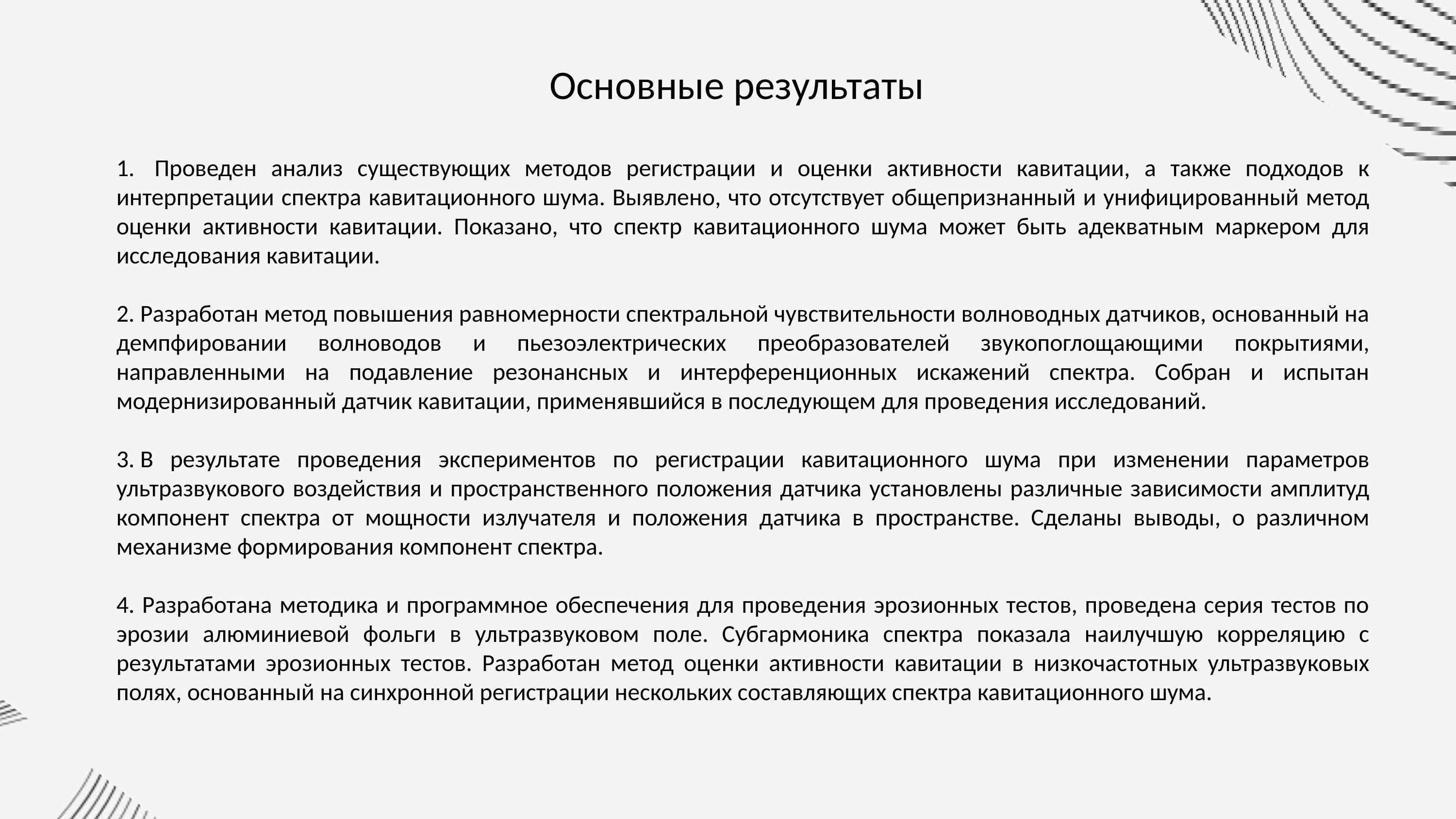

Основные результаты
1.  Проведен анализ существующих методов регистрации и оценки активности кавитации, а также подходов к интерпретации спектра кавитационного шума. Выявлено, что отсутствует общепризнанный и унифицированный метод оценки активности кавитации. Показано, что спектр кавитационного шума может быть адекватным маркером для исследования кавитации.

2. Разработан метод повышения равномерности спектральной чувствительности волноводных датчиков, основанный на демпфировании волноводов и пьезоэлектрических преобразователей звукопоглощающими покрытиями, направленными на подавление резонансных и интерференционных искажений спектра. Собран и испытан модернизированный датчик кавитации, применявшийся в последующем для проведения исследований.

3. В результате проведения экспериментов по регистрации кавитационного шума при изменении параметров ультразвукового воздействия и пространственного положения датчика установлены различные зависимости амплитуд компонент спектра от мощности излучателя и положения датчика в пространстве. Сделаны выводы, о различном механизме формирования компонент спектра.

4. Разработана методика и программное обеспечения для проведения эрозионных тестов, проведена серия тестов по эрозии алюминиевой фольги в ультразвуковом поле. Субгармоника спектра показала наилучшую корреляцию с результатами эрозионных тестов. Разработан метод оценки активности кавитации в низкочастотных ультразвуковых полях, основанный на синхронной регистрации нескольких составляющих спектра кавитационного шума.